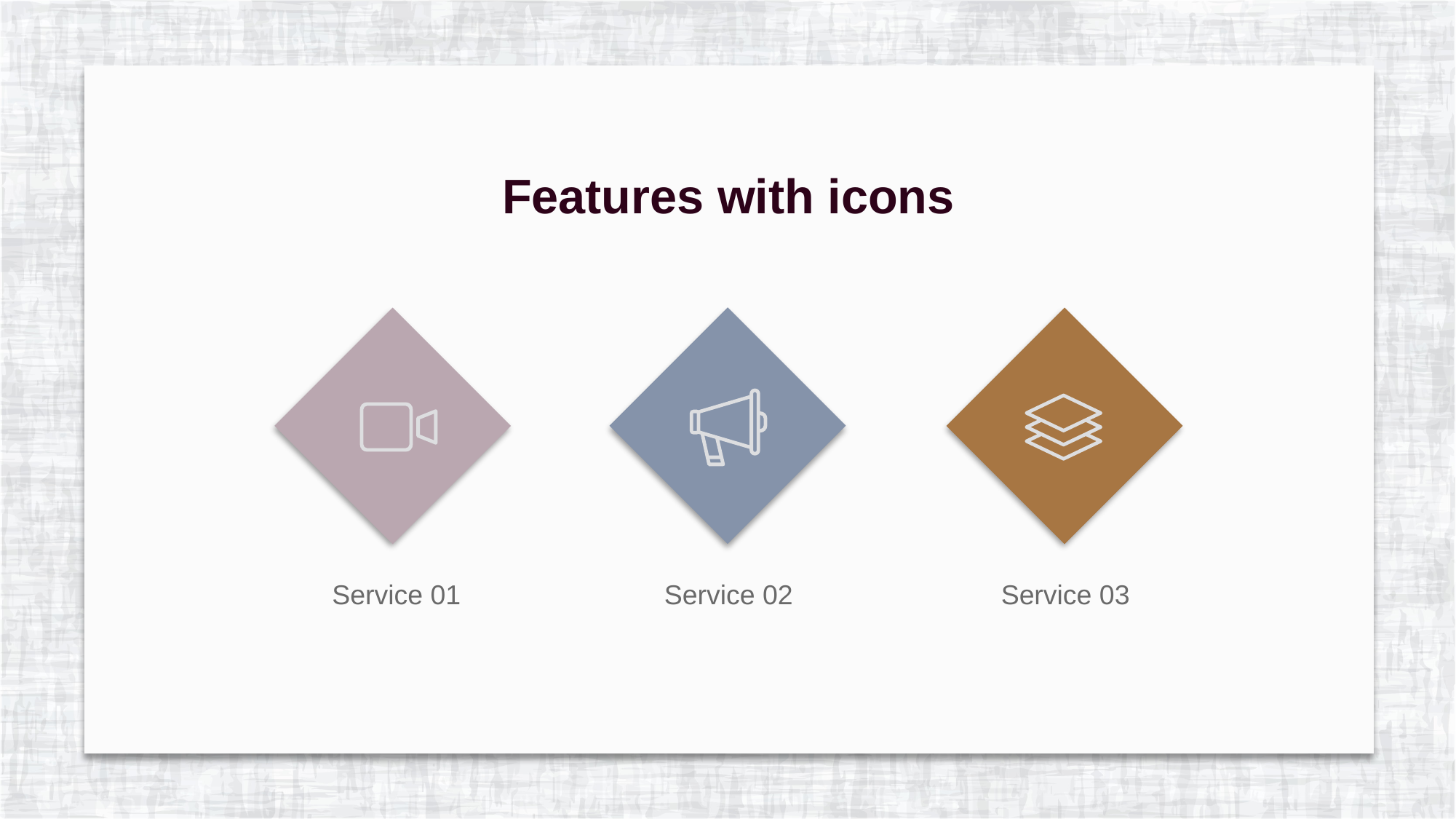

Features with icons

Service 03
Service 01
Service 02